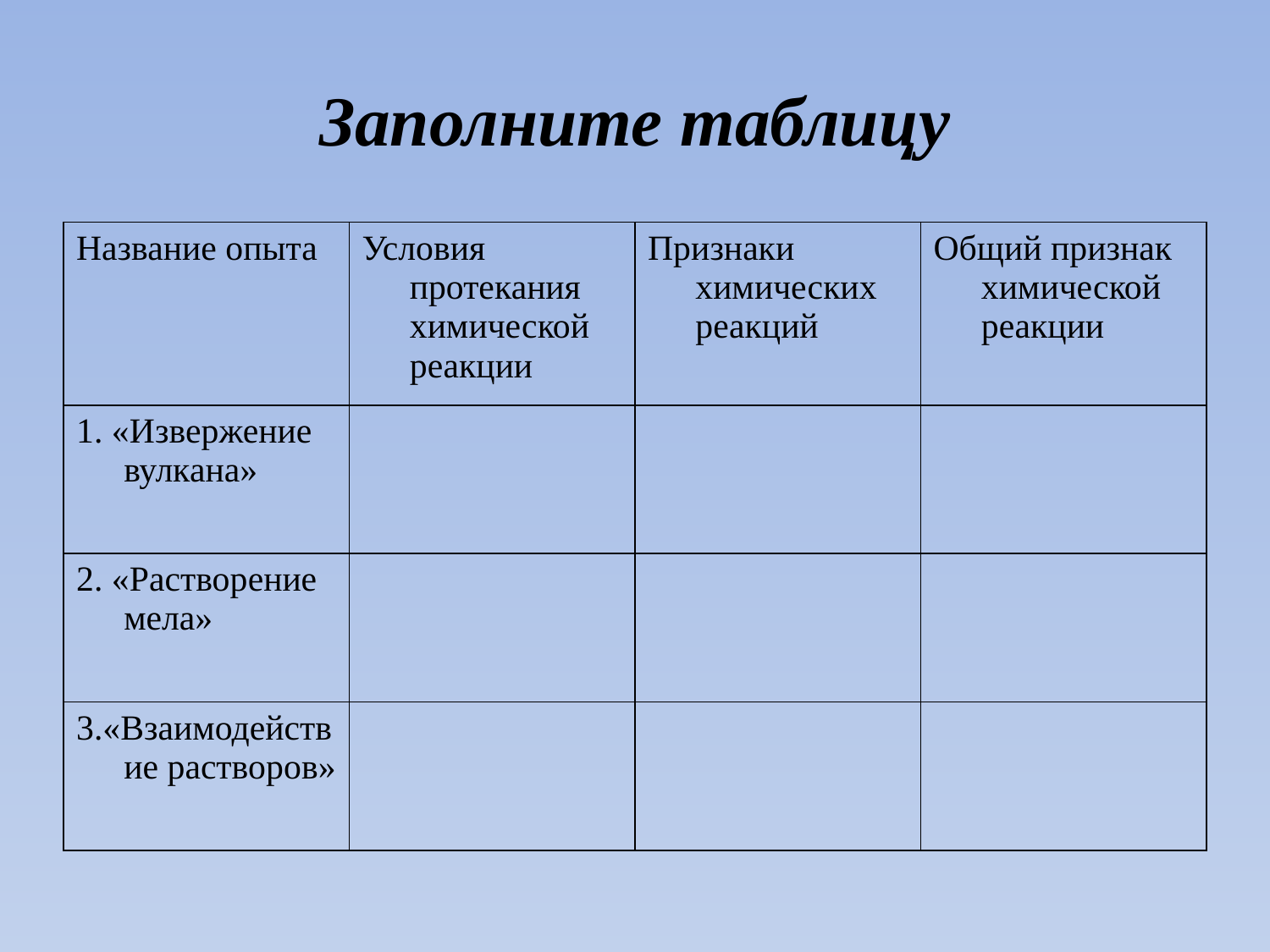

# Заполните таблицу
| Название опыта | Условия протекания химической реакции | Признаки химических реакций | Общий признак химической реакции |
| --- | --- | --- | --- |
| 1. «Извержение вулкана» |  |  |  |
| 2. «Растворение мела» |  |  |  |
| 3.«Взаимодействие растворов» |  |  |  |